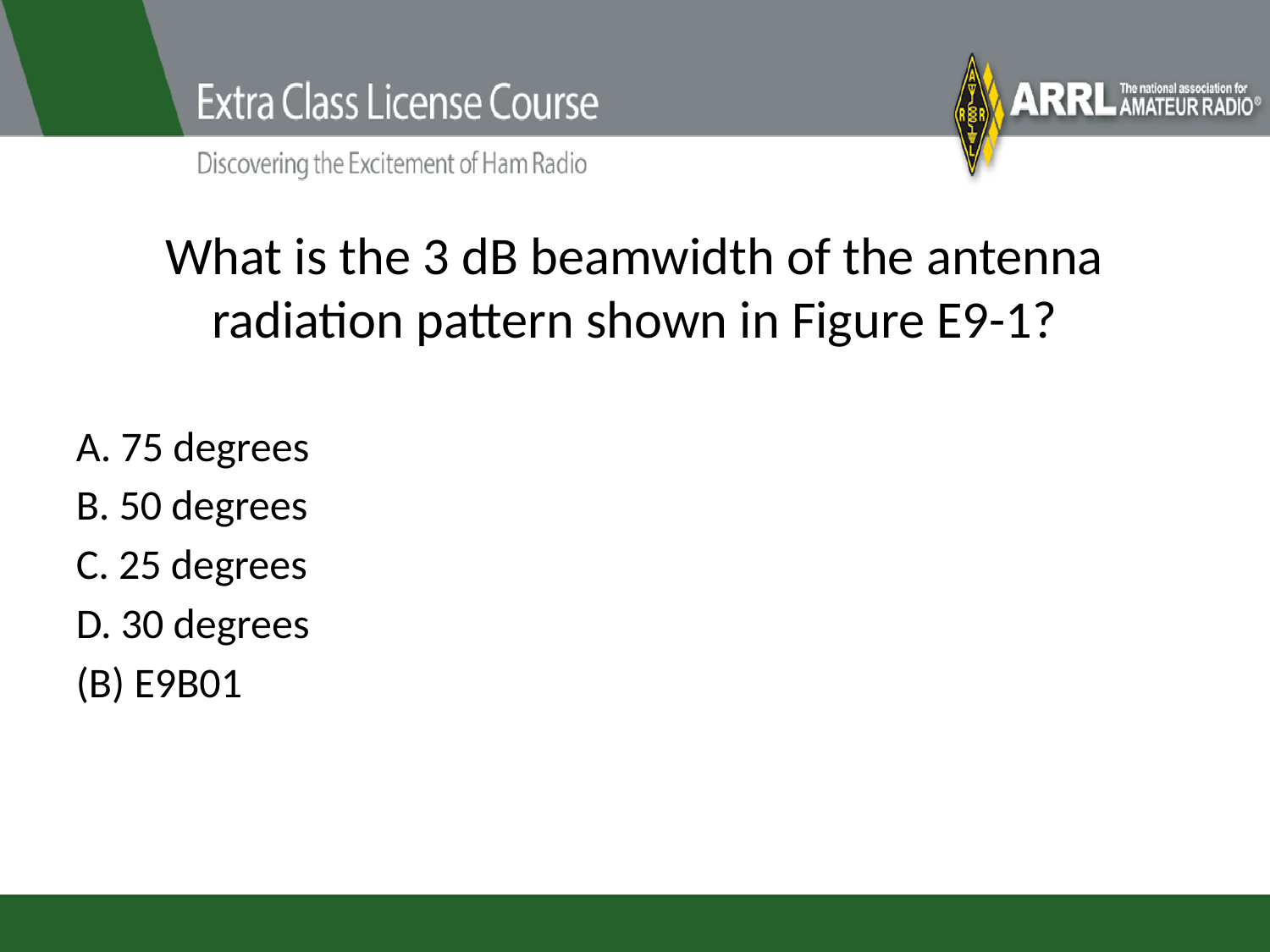

# What is the 3 dB beamwidth of the antenna radiation pattern shown in Figure E9-1?
A. 75 degrees
B. 50 degrees
C. 25 degrees
D. 30 degrees
(B) E9B01